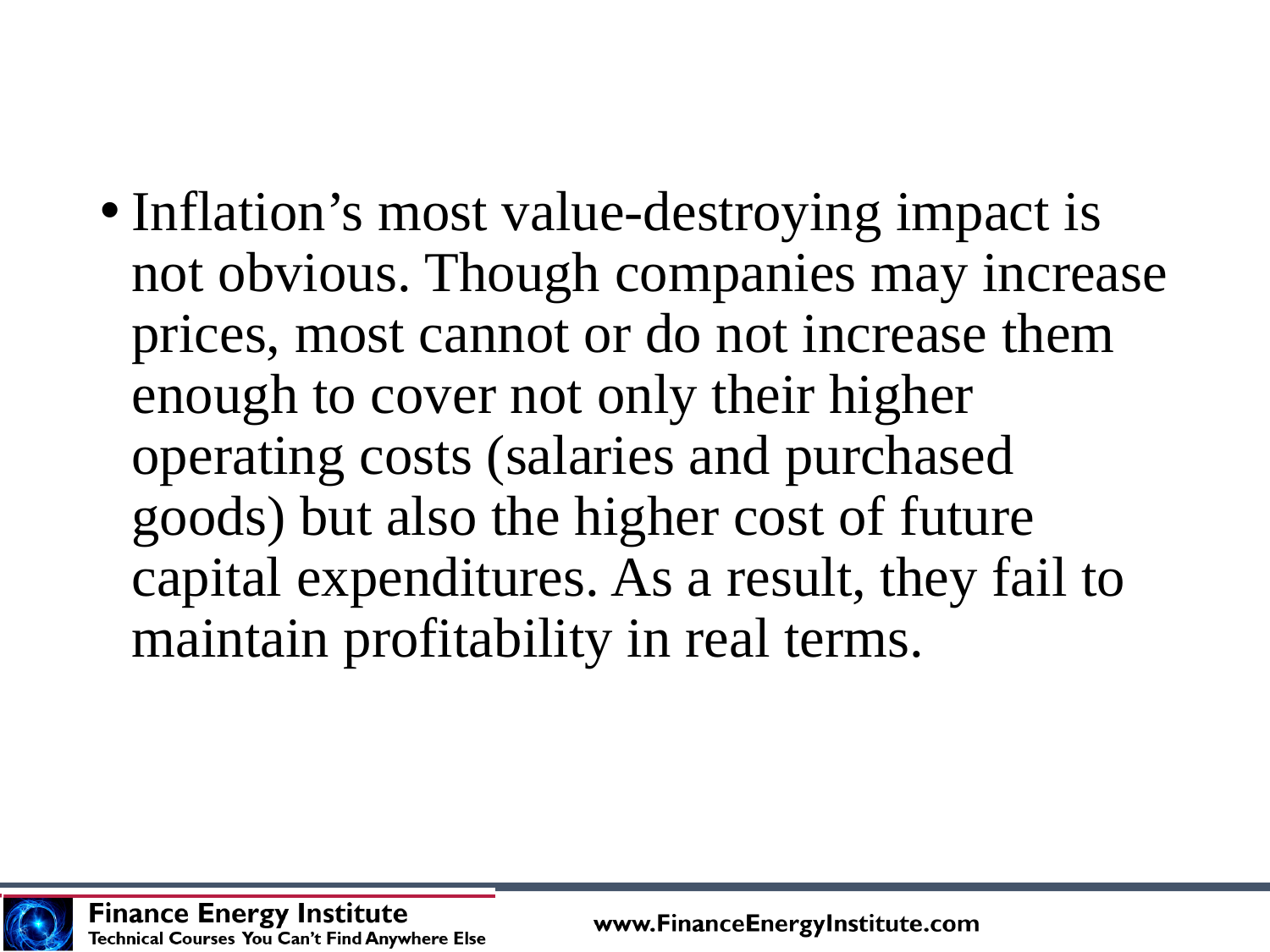

#
Inflation’s most value-destroying impact is not obvious. Though companies may increase prices, most cannot or do not increase them enough to cover not only their higher operating costs (salaries and purchased goods) but also the higher cost of future capital expenditures. As a result, they fail to maintain profitability in real terms.